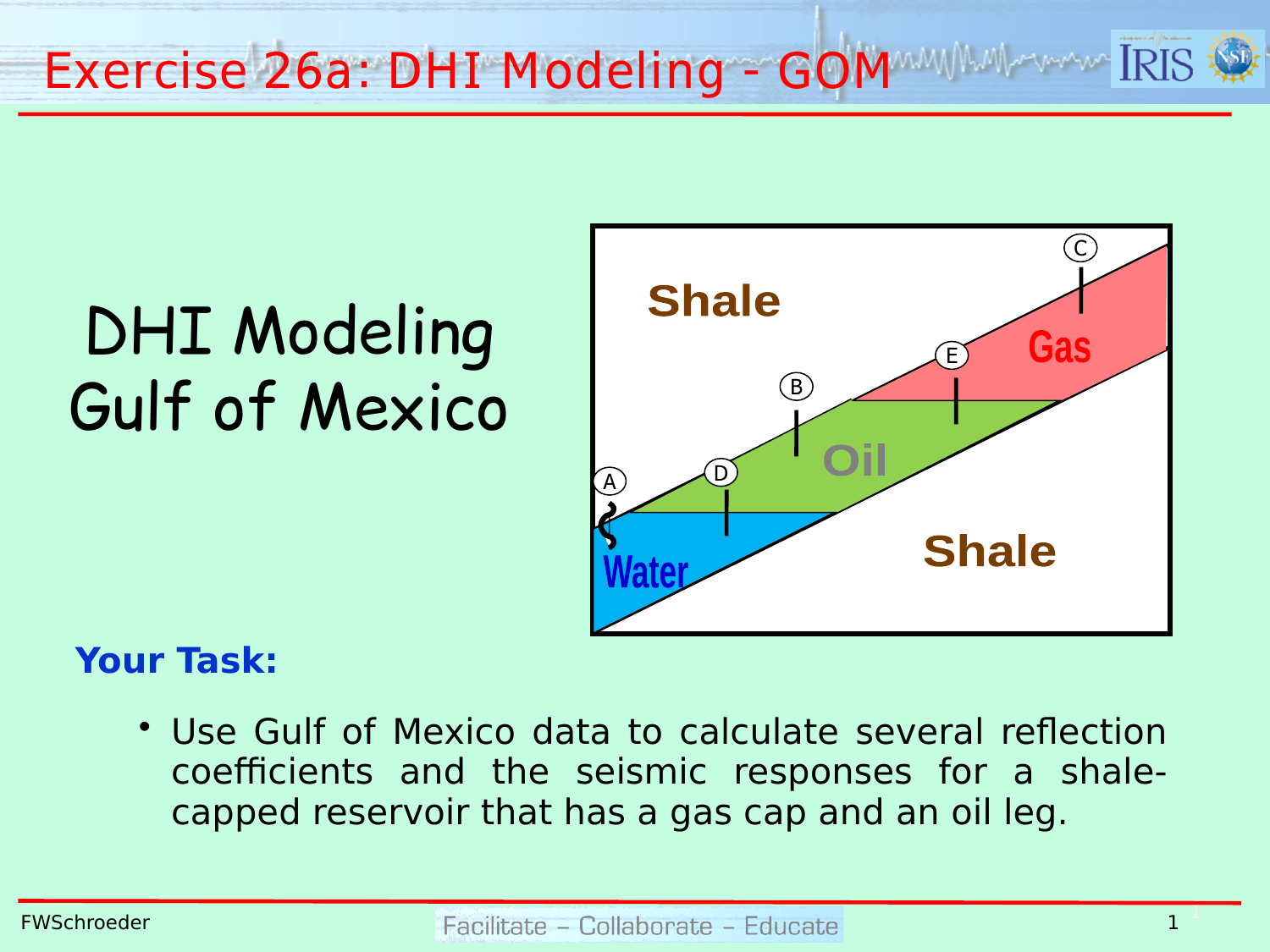

# Exercise 26a: DHI Modeling - GOM

C

Shale

Gas
E

B

Oil
D
A

Shale
Water
DHI Modeling Gulf of Mexico
Your Task:

Use Gulf of Mexico data to calculate several reflection coefficients and the seismic responses for a shale-capped reservoir that has a gas cap and an oil leg.